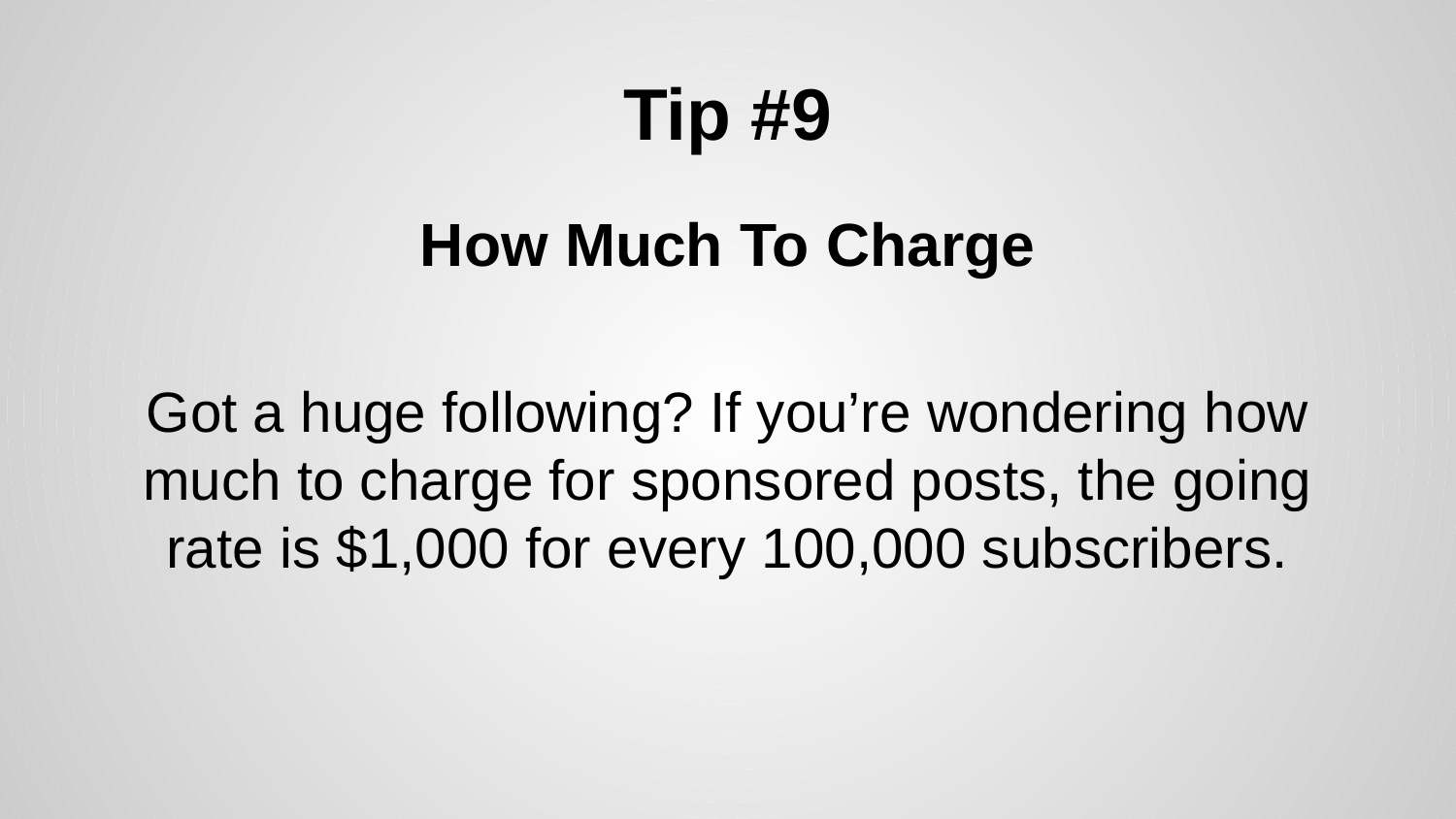

# Tip #9
How Much To Charge

Got a huge following? If you’re wondering how much to charge for sponsored posts, the going rate is $1,000 for every 100,000 subscribers.

.